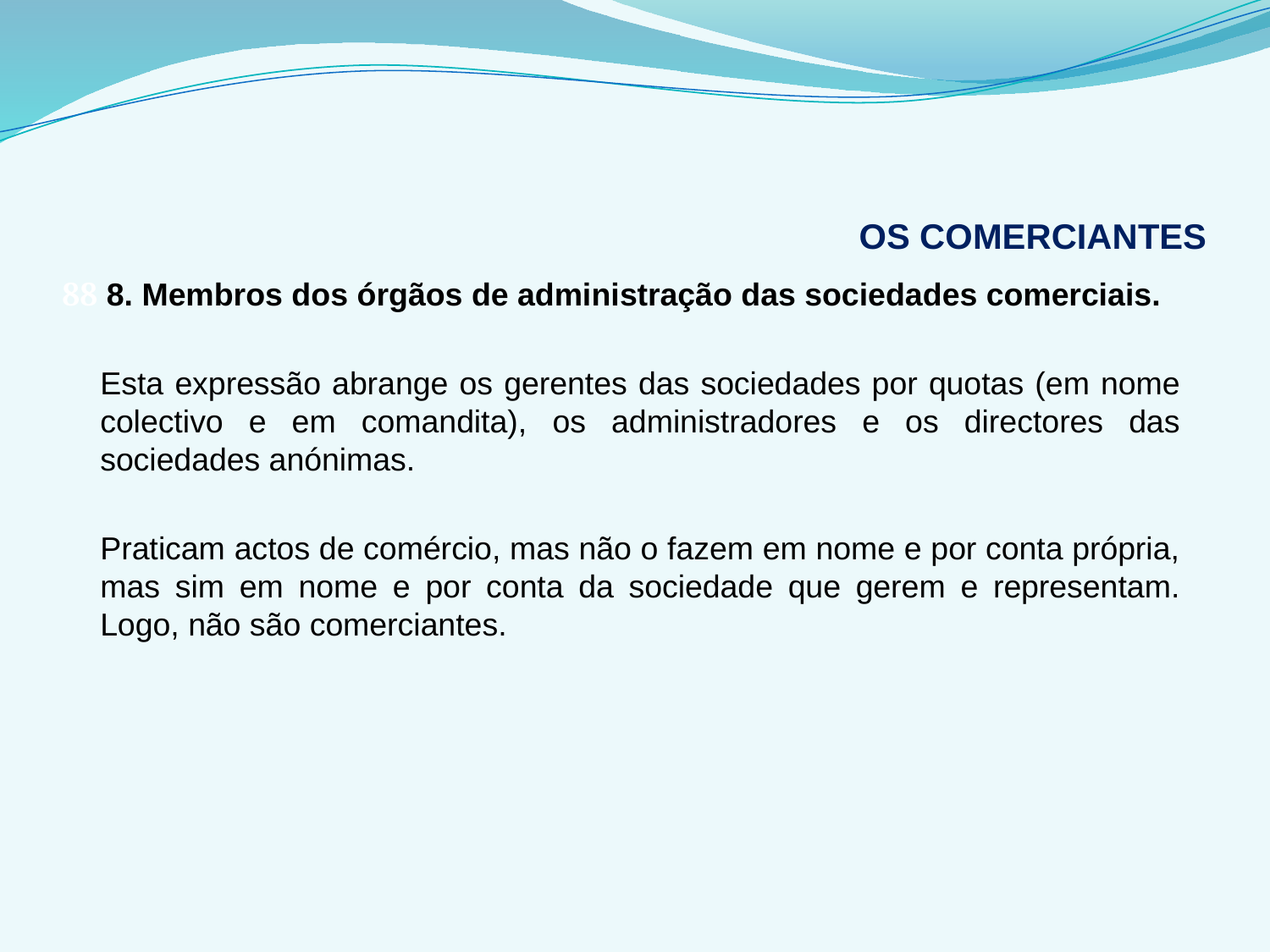

# OS COMERCIANTES
88 8. Membros dos órgãos de administração das sociedades comerciais.

	Esta expressão abrange os gerentes das sociedades por quotas (em nome colectivo e em comandita), os administradores e os directores das sociedades anónimas.

	Praticam actos de comércio, mas não o fazem em nome e por conta própria, mas sim em nome e por conta da sociedade que gerem e representam. Logo, não são comerciantes.